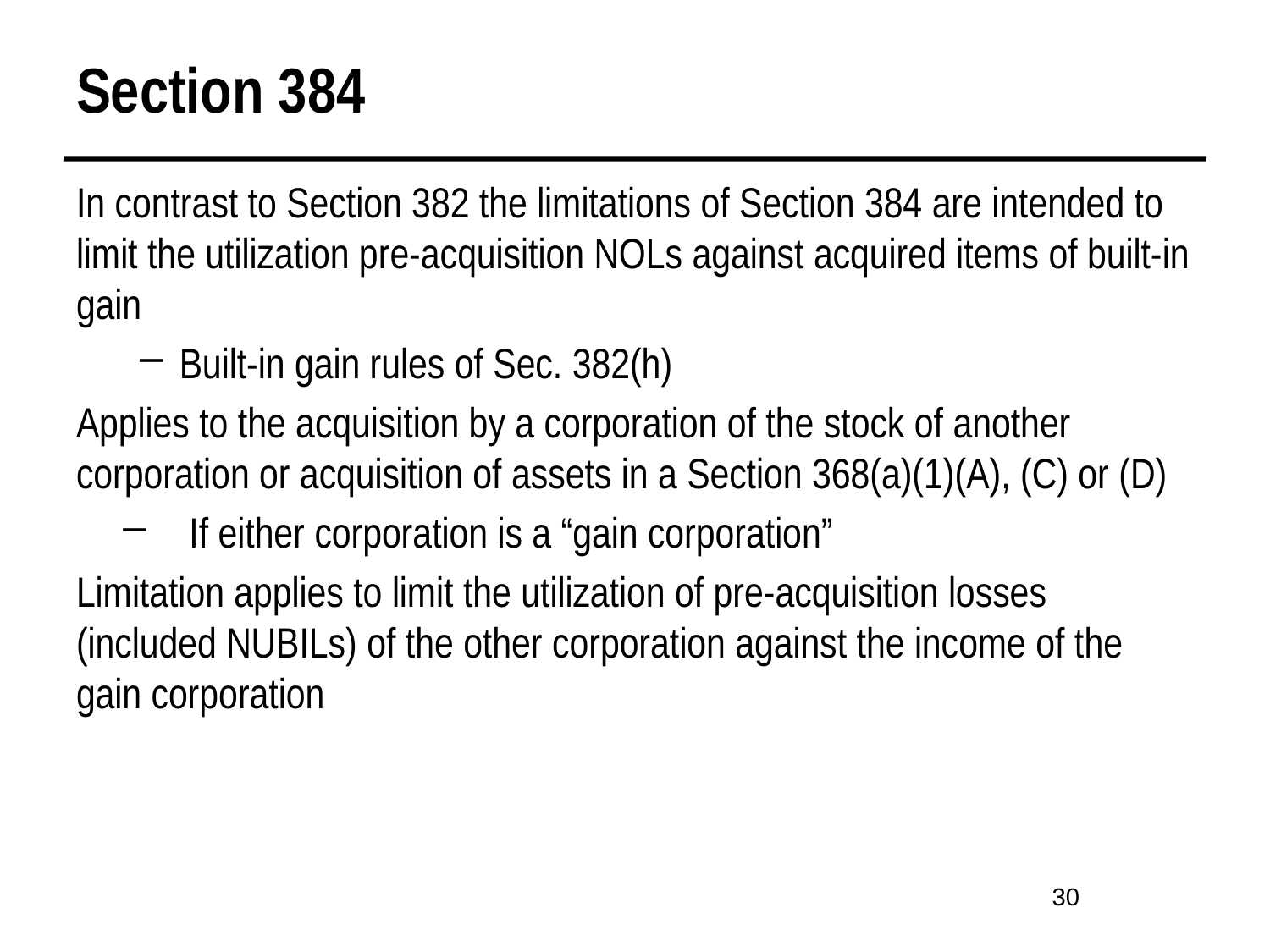

# Section 384
In contrast to Section 382 the limitations of Section 384 are intended to limit the utilization pre-acquisition NOLs against acquired items of built-in gain
Built-in gain rules of Sec. 382(h)
Applies to the acquisition by a corporation of the stock of another corporation or acquisition of assets in a Section 368(a)(1)(A), (C) or (D)
 If either corporation is a “gain corporation”
Limitation applies to limit the utilization of pre-acquisition losses (included NUBILs) of the other corporation against the income of the gain corporation

30